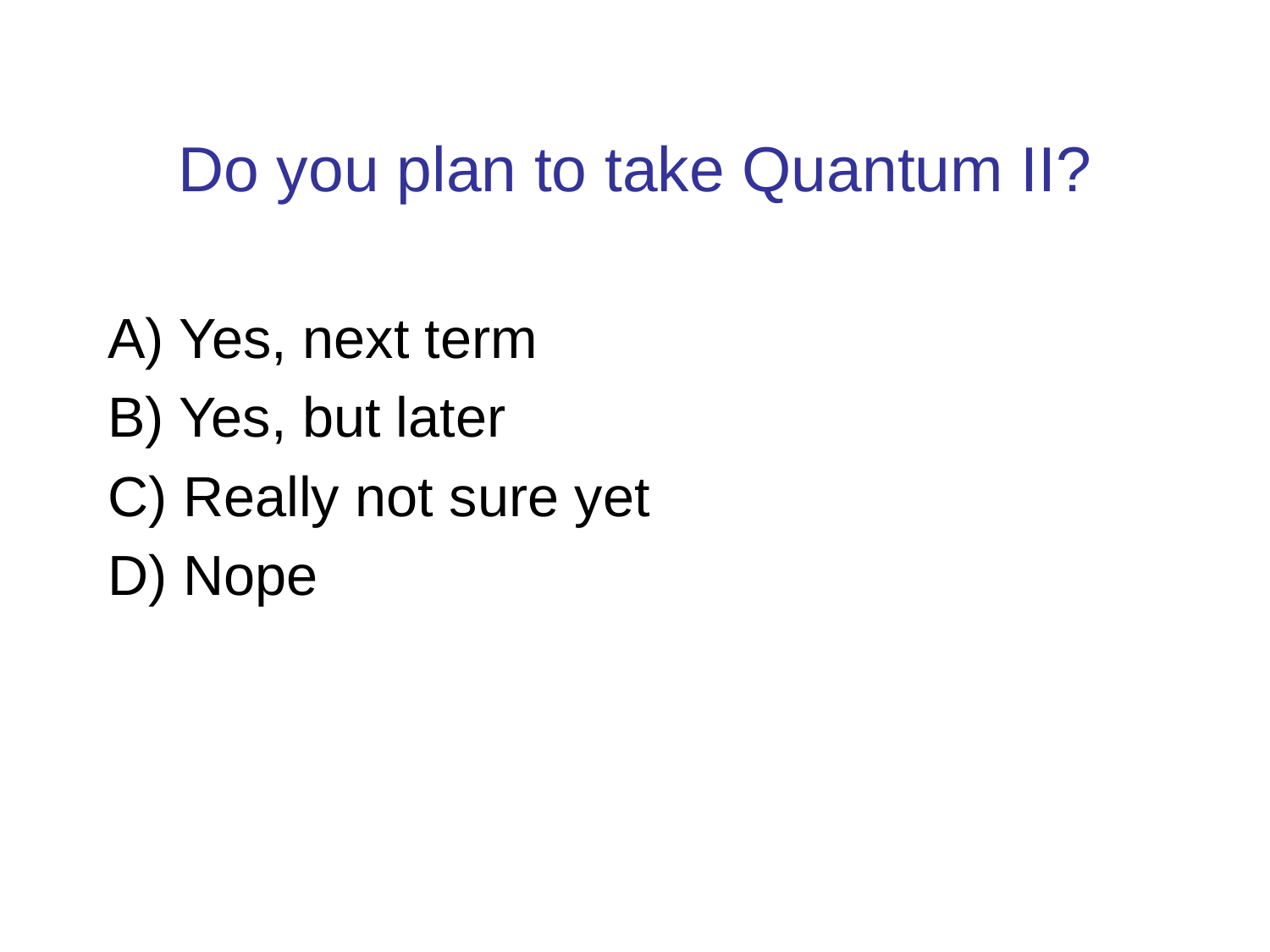

# Do you plan to take Quantum II?
Yes, next term
B) Yes, but later
C) Really not sure yet
D) Nope